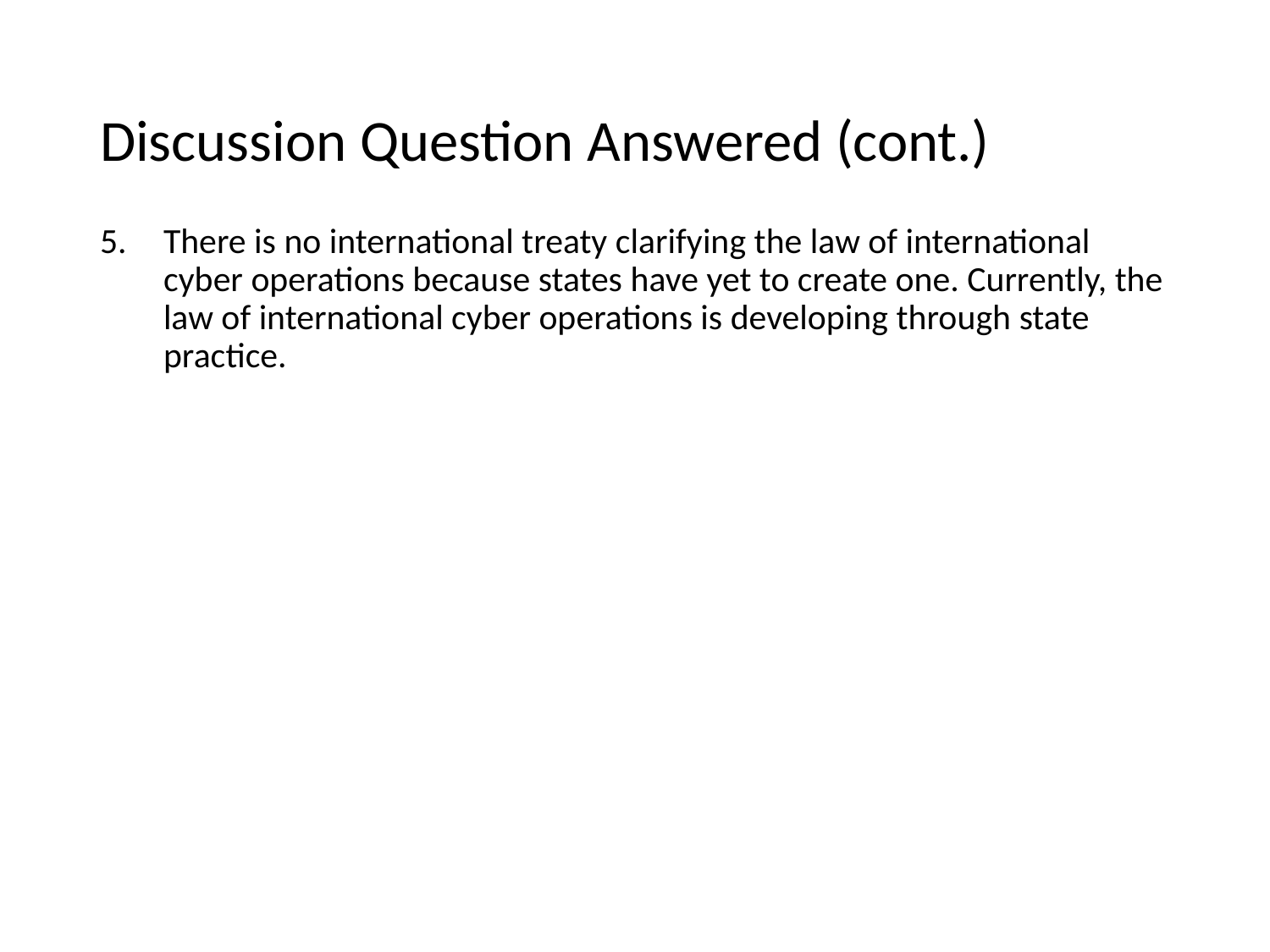

# Discussion Question Answered (cont.)
There is no international treaty clarifying the law of international cyber operations because states have yet to create one. Currently, the law of international cyber operations is developing through state practice.